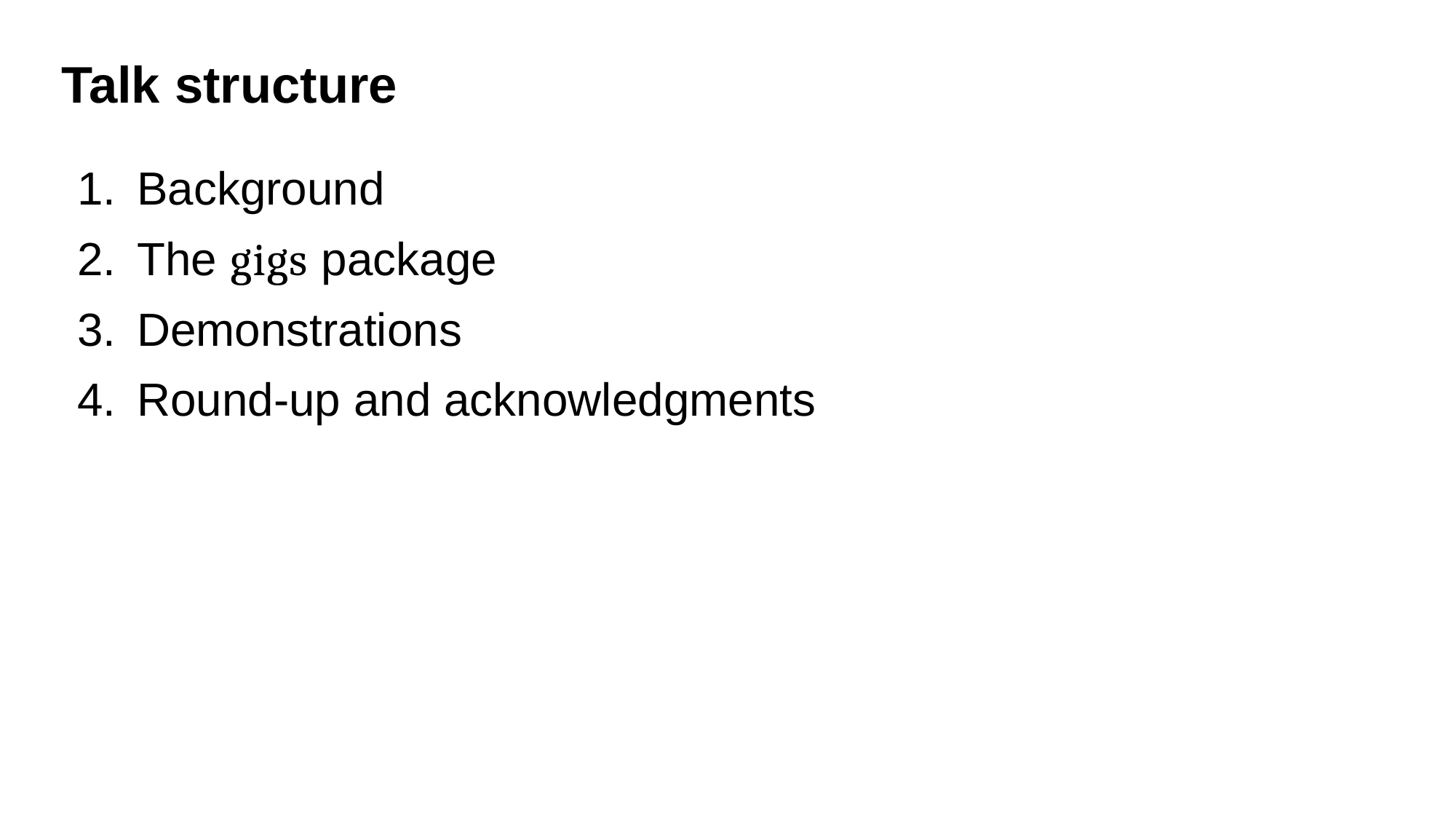

# Talk structure
Background
The gigs package
Demonstrations
Round-up and acknowledgments